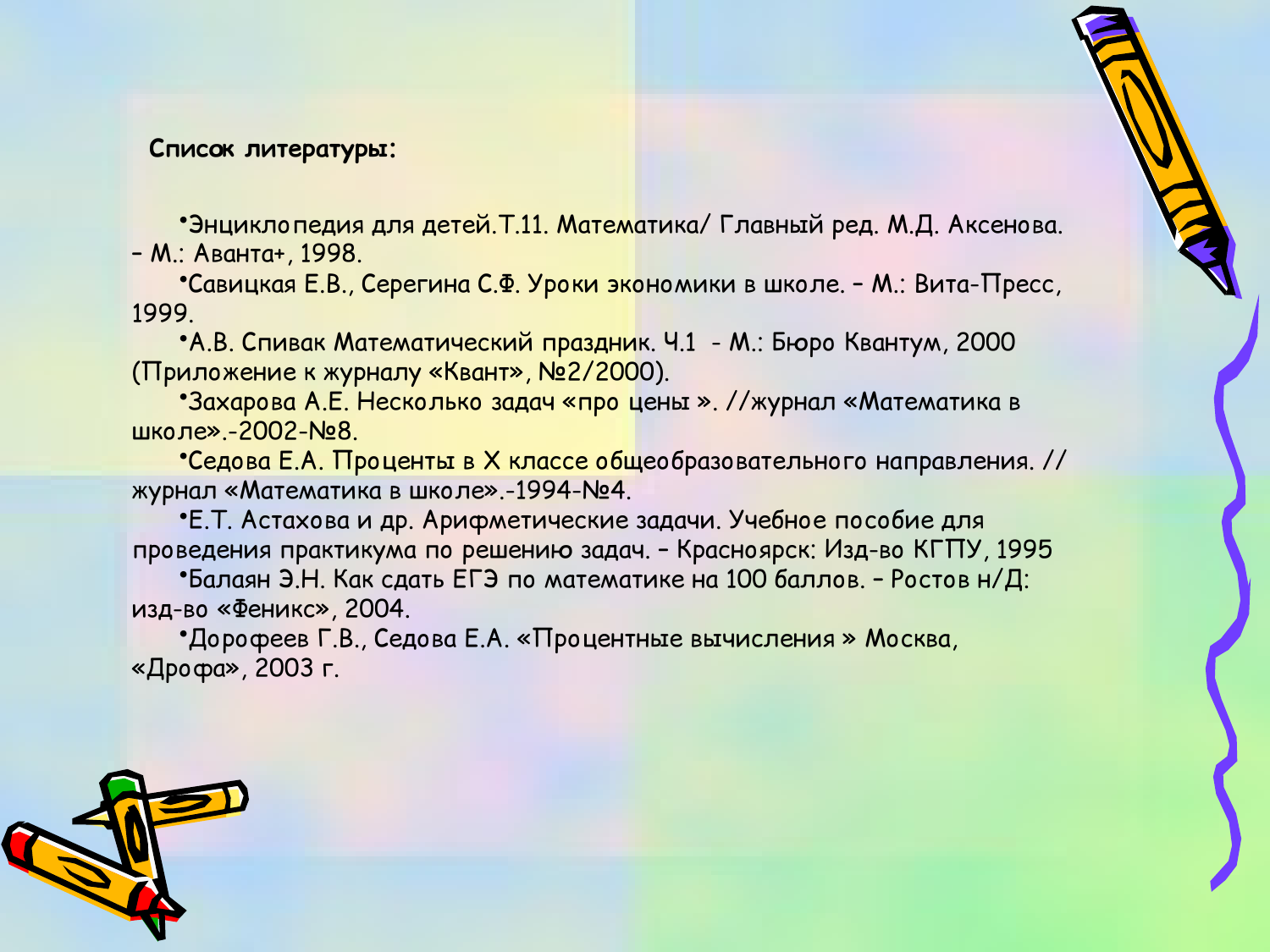

Список литературы:
Энциклопедия для детей.Т.11. Математика/ Главный ред. М.Д. Аксенова. – М.: Аванта+, 1998.
Савицкая Е.В., Серегина С.Ф. Уроки экономики в школе. – М.: Вита-Пресс, 1999.
А.В. Спивак Математический праздник. Ч.1  - М.: Бюро Квантум, 2000 (Приложение к журналу «Квант», №2/2000).
Захарова А.Е. Несколько задач «про цены ». //журнал «Математика в школе».-2002-№8.
Седова Е.А. Проценты в X классе общеобразовательного направления. // журнал «Математика в школе».-1994-№4.
Е.Т. Астахова и др. Арифметические задачи. Учебное пособие для проведения практикума по решению задач. – Красноярск: Изд-во КГПУ, 1995
Балаян Э.Н. Как сдать ЕГЭ по математике на 100 баллов. – Ростов н/Д: изд-во «Феникс», 2004.
Дорофеев Г.В., Седова Е.А. «Процентные вычисления » Москва, «Дрофа», 2003 г.